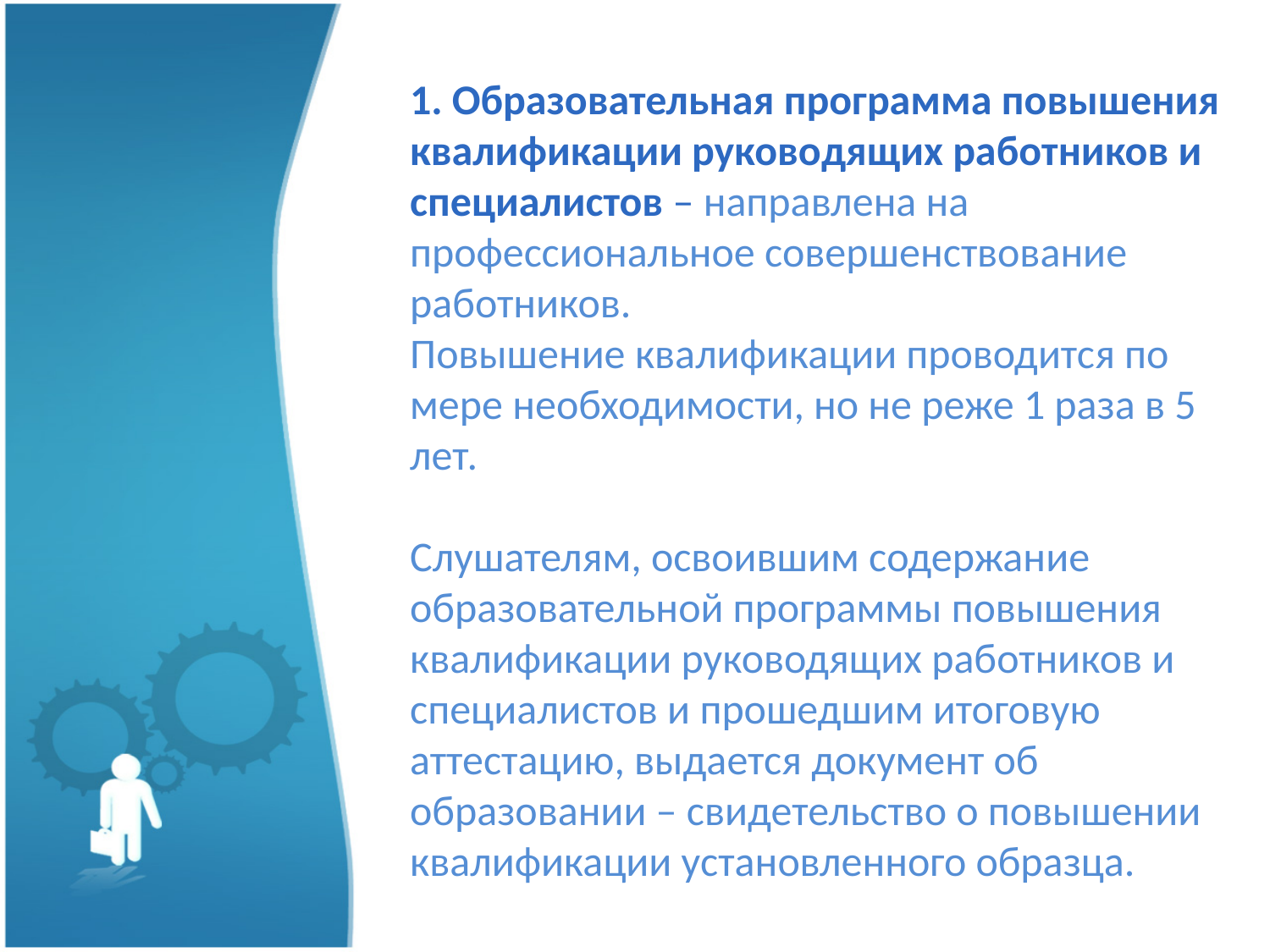

1. Образовательная программа повышения квалификации руководящих работников и специалистов – направлена на профессиональное совершенствование работников.
Повышение квалификации проводится по мере необходимости, но не реже 1 раза в 5 лет.

Слушателям, освоившим содержание образовательной программы повышения квалификации руководящих работников и специалистов и прошедшим итоговую аттестацию, выдается документ об образовании – свидетельство о повышении квалификации установленного образца.